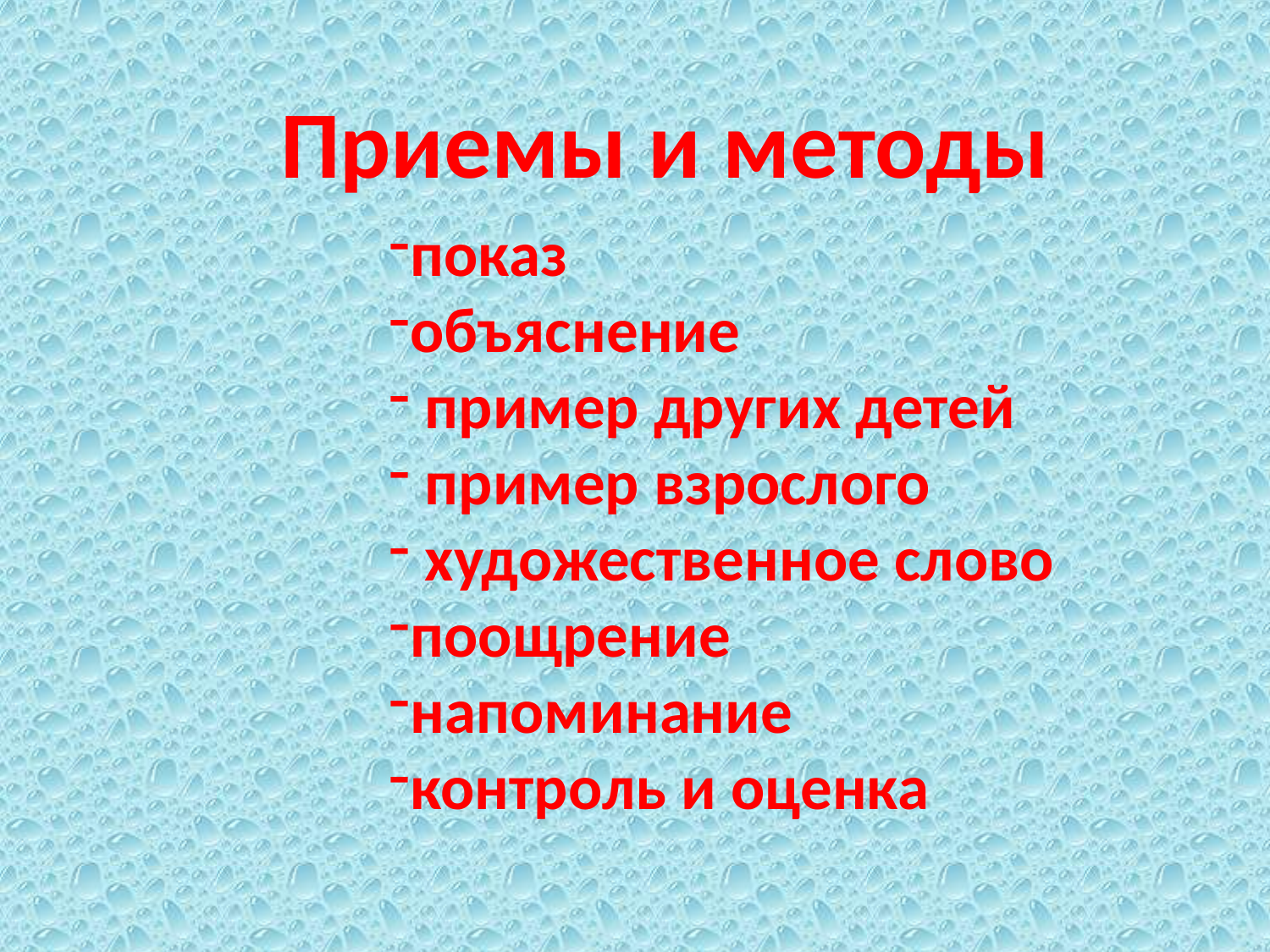

Приемы и методы
показ
объяснение
 пример других детей
 пример взрослого
 художественное слово
поощрение
напоминание
контроль и оценка